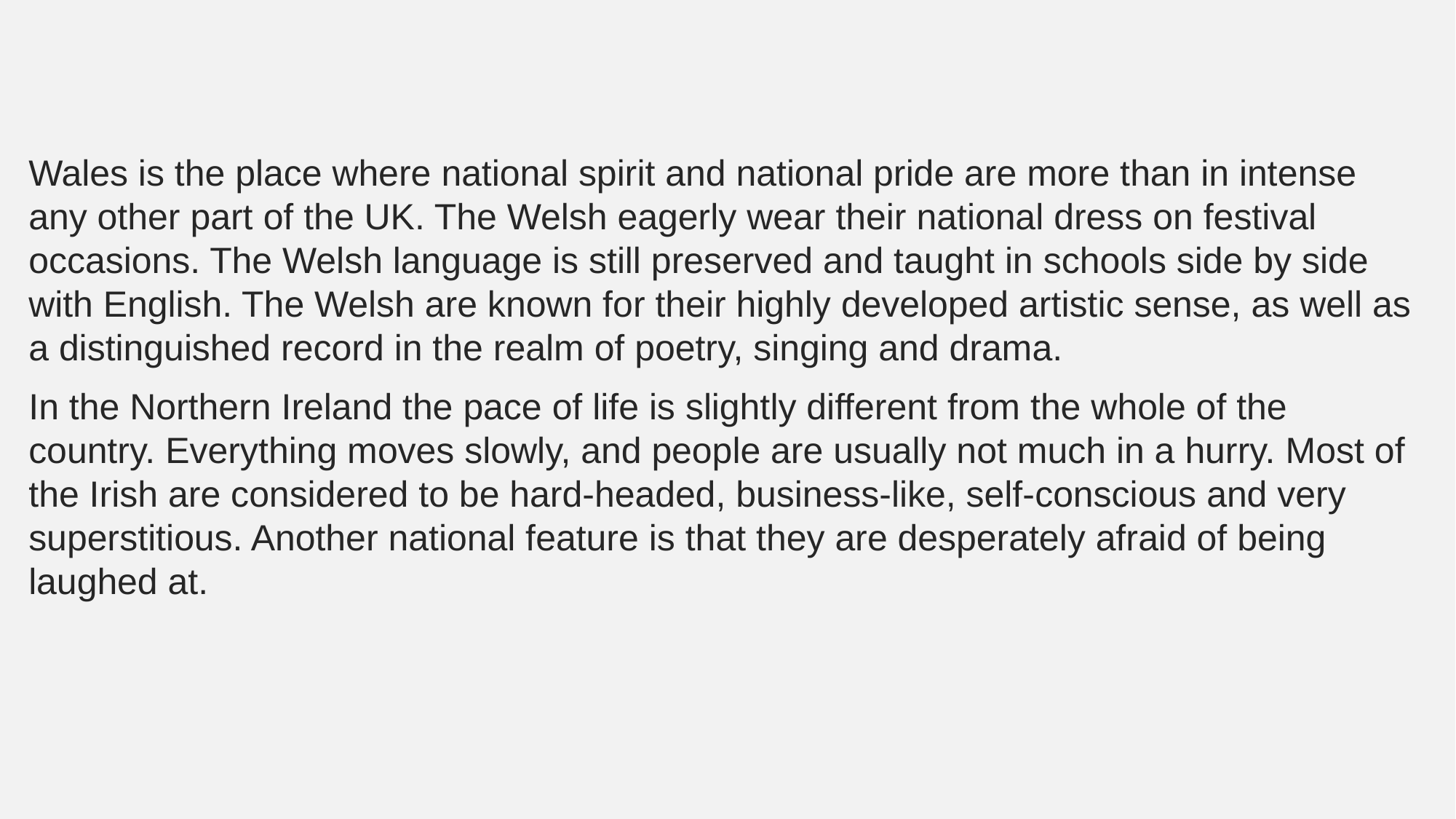

#
Wales is the place where national spirit and national pride are more than in intense any other part of the UK. The Welsh eagerly wear their national dress on festival occasions. The Welsh language is still preserved and taught in schools side by side with English. The Welsh are known for their highly developed artistic sense, as well as a distinguished record in the realm of poetry, singing and drama.
In the Northern Ireland the pace of life is slightly different from the whole of the country. Everything moves slowly, and people are usually not much in a hurry. Most of the Irish are considered to be hard-headed, business-like, self-conscious and very superstitious. Another national feature is that they are desperately afraid of being laughed at.